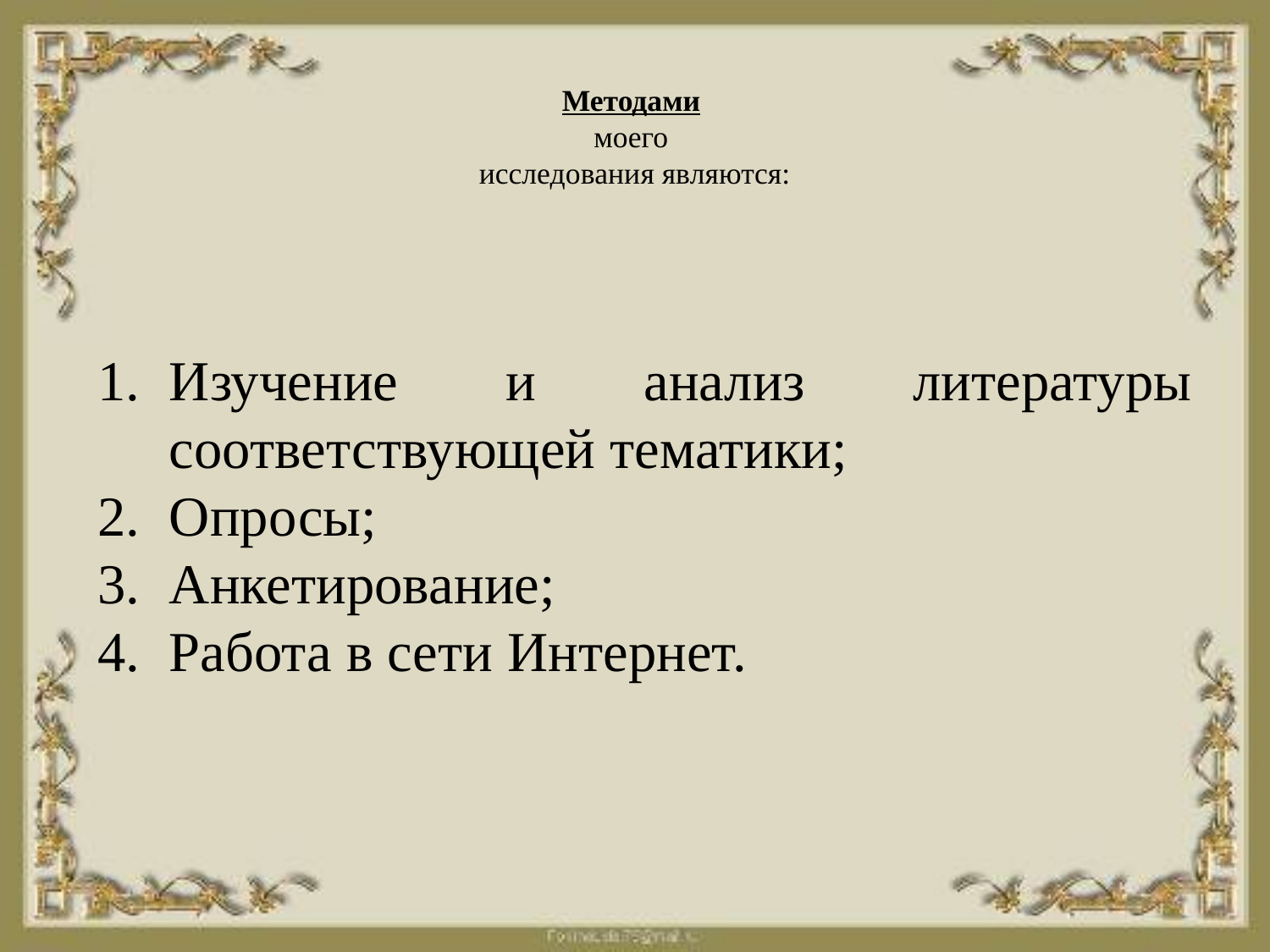

# Методами моего исследования являются:
Изучение и анализ литературы соответствующей тематики;
Опросы;
Анкетирование;
Работа в сети Интернет.